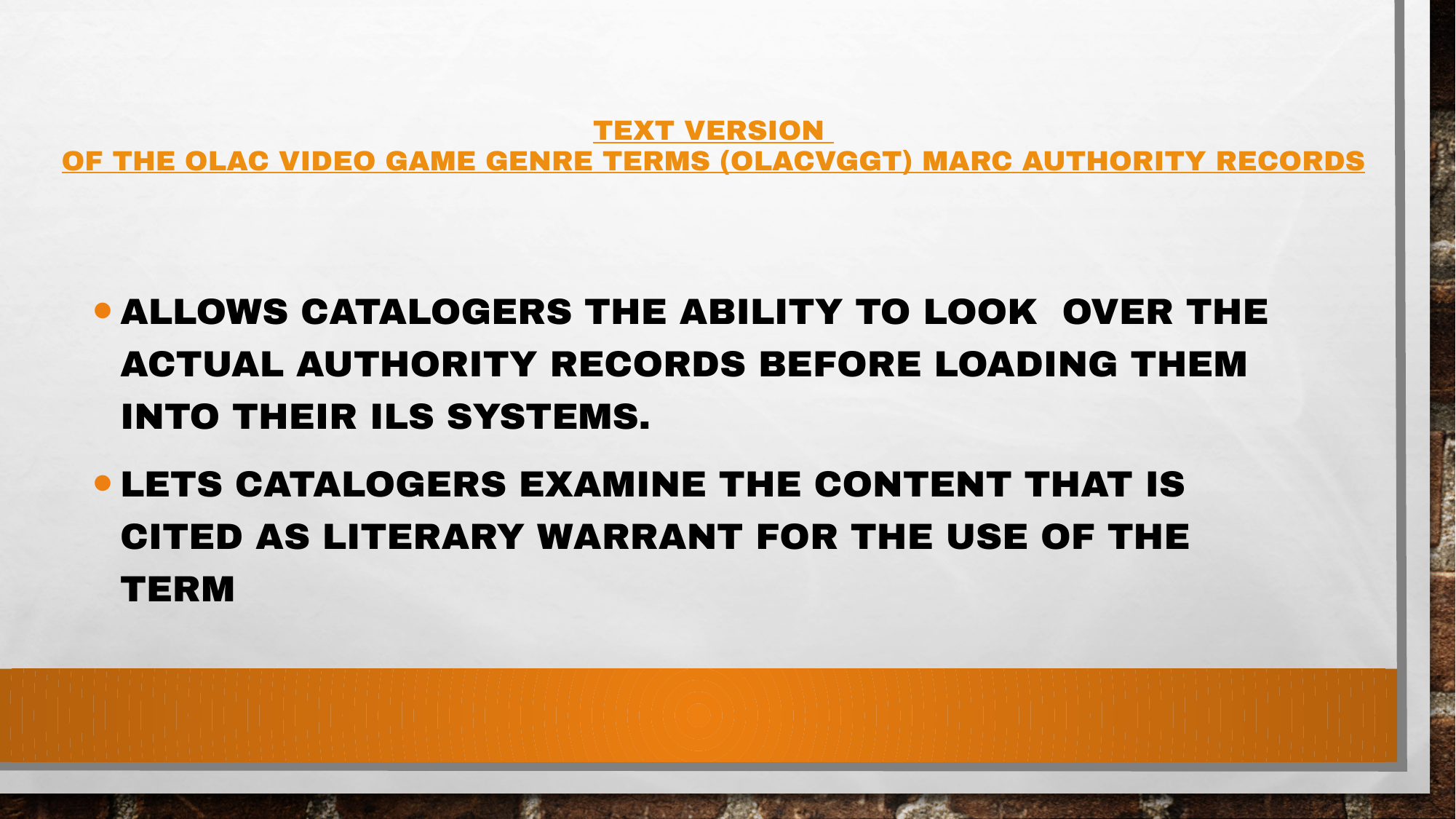

# TEXT VERSION OF THE OLAC VIDEO GAME GENRE TERMS (OLACVGGT) MARC AUTHORITY RECORDS
allows CATALOGERS THE ABILITY TO LOOK  OVER THE ACTUAL AUTHORITY RECORDS BEFORE LOADING THEM INTO THEIR ILS SYSTEMS.
Lets CATALOGERS EXAMINE THE CONTENT THAT IS CITED AS LITERARY WARRANT FOR THE USE OF THE TERM